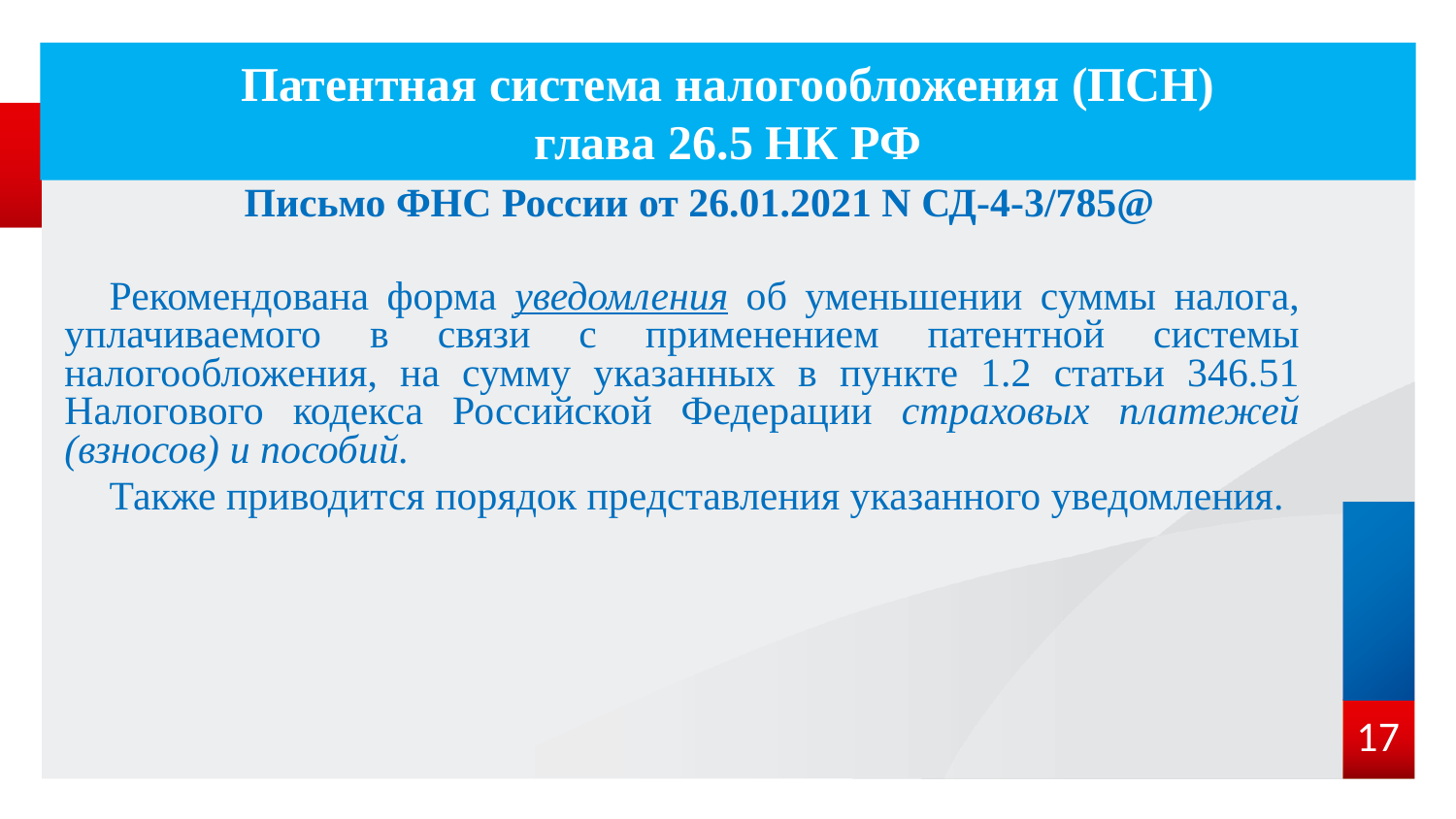

# Патентная система налогообложения (ПСН) глава 26.5 НК РФ
Письмо ФНС России от 26.01.2021 N СД-4-3/785@

Рекомендована форма уведомления об уменьшении суммы налога, уплачиваемого в связи с применением патентной системы налогообложения, на сумму указанных в пункте 1.2 статьи 346.51 Налогового кодекса Российской Федерации страховых платежей (взносов) и пособий.
Также приводится порядок представления указанного уведомления.

17